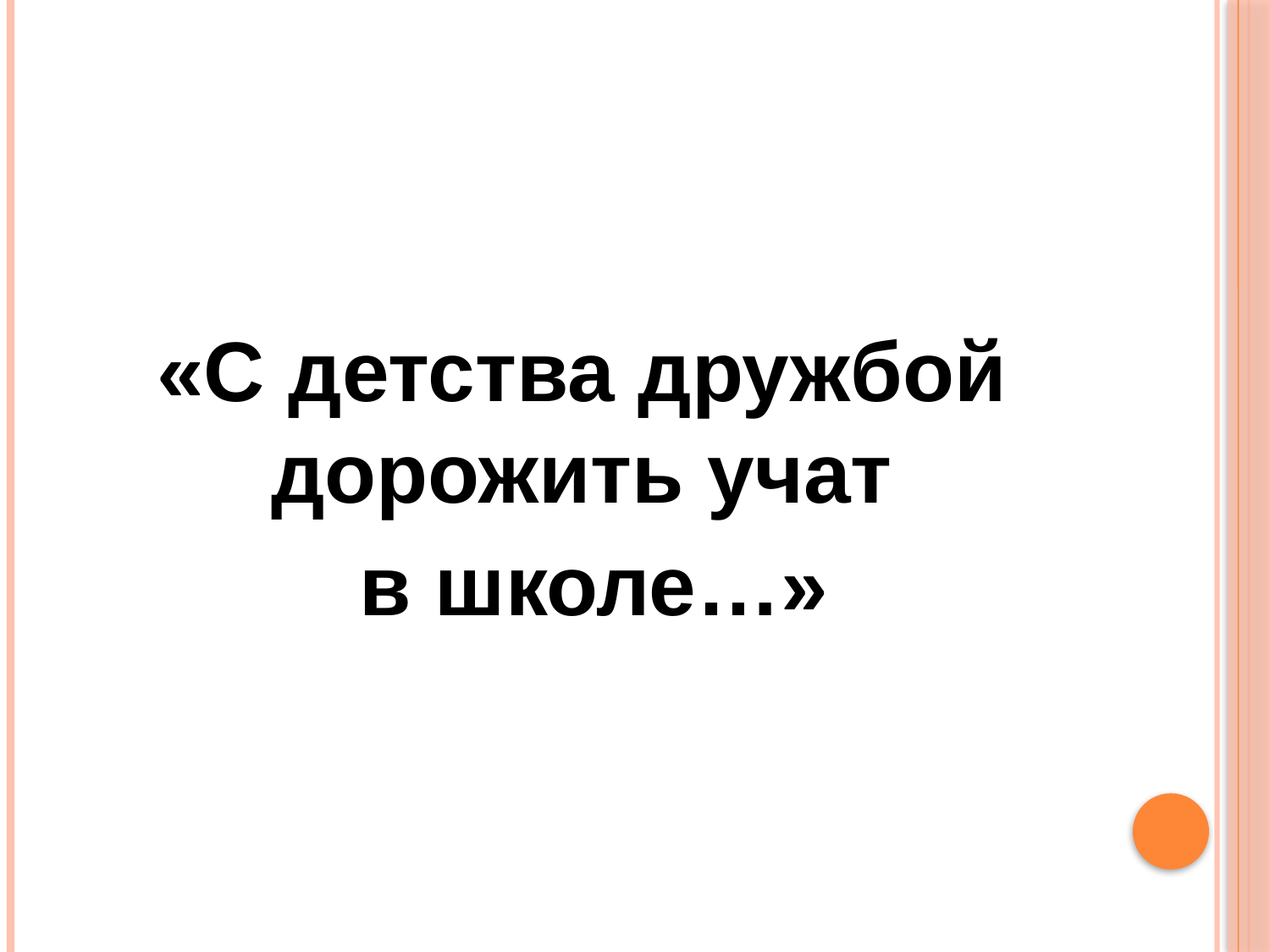

#

«С детства дружбой дорожить учат
 в школе…»